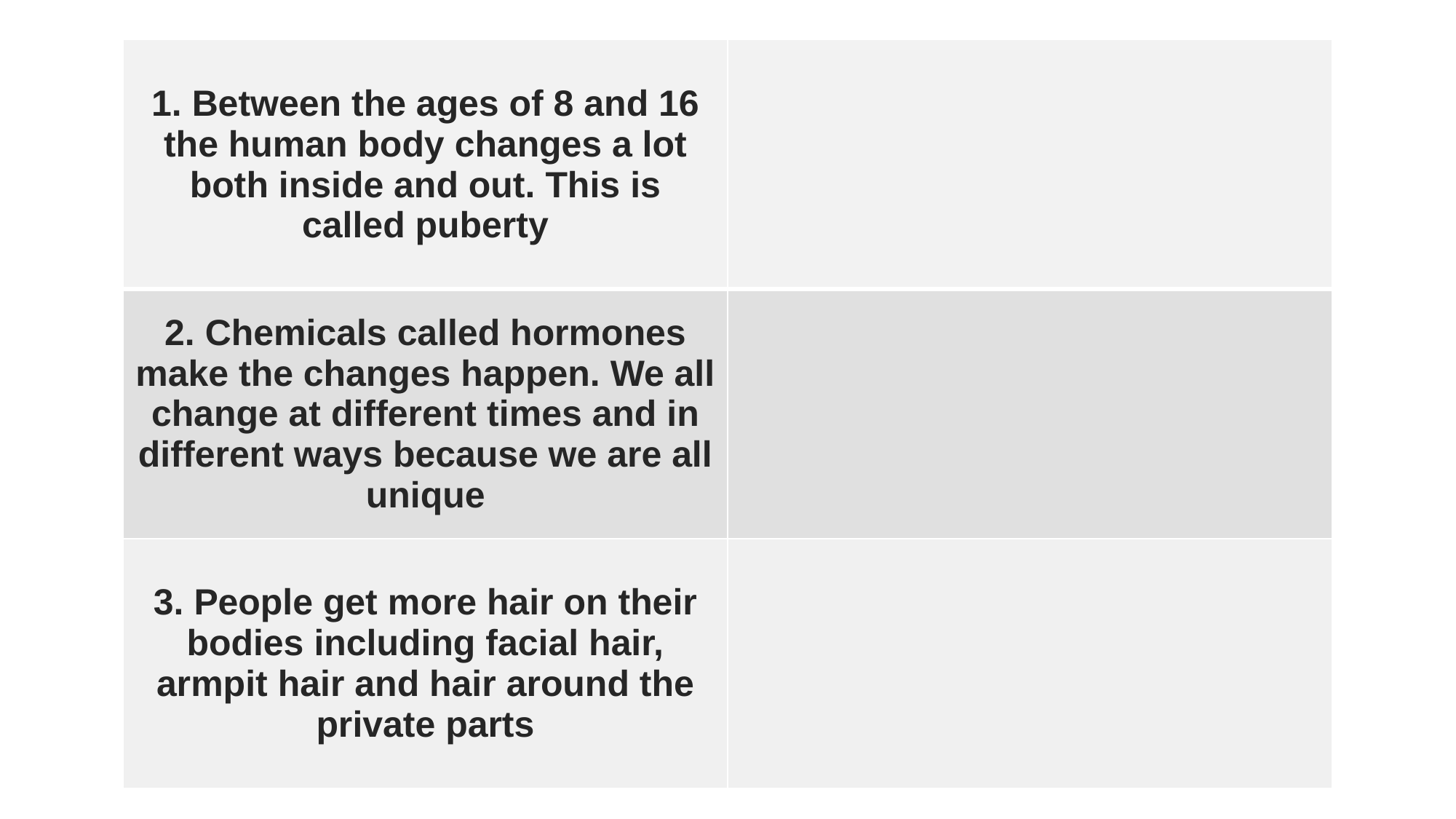

| 1. Between the ages of 8 and 16 the human body changes a lot both inside and out. This is called puberty |  |
| --- | --- |
| 2. Chemicals called hormones make the changes happen. We all change at different times and in different ways because we are all unique |  |
| 3. People get more hair on their bodies including facial hair, armpit hair and hair around the private parts |  |